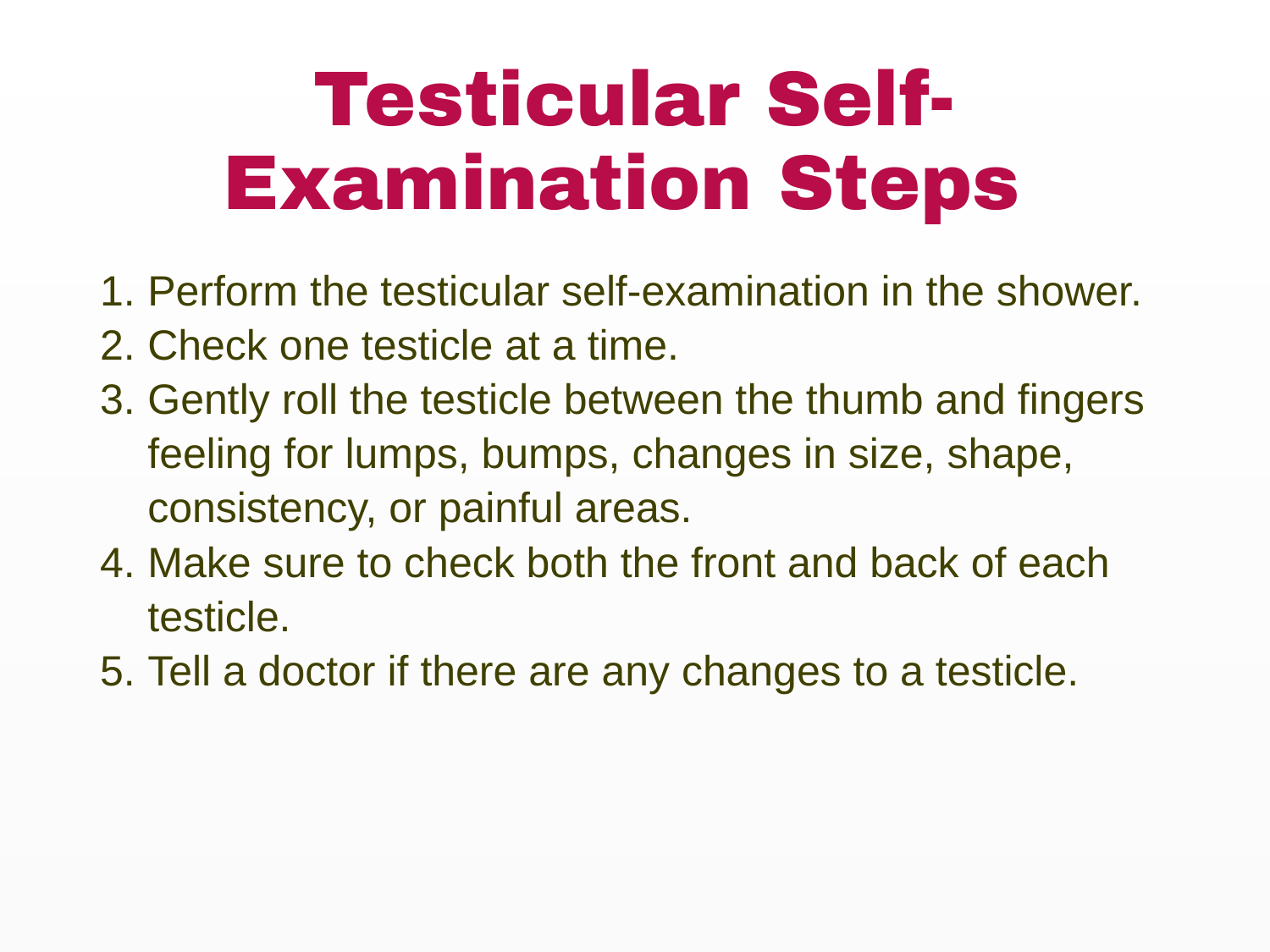

# Testicular Self-Examination Steps
Perform the testicular self-examination in the shower.
Check one testicle at a time.
Gently roll the testicle between the thumb and fingers feeling for lumps, bumps, changes in size, shape, consistency, or painful areas.
Make sure to check both the front and back of each testicle.
Tell a doctor if there are any changes to a testicle.